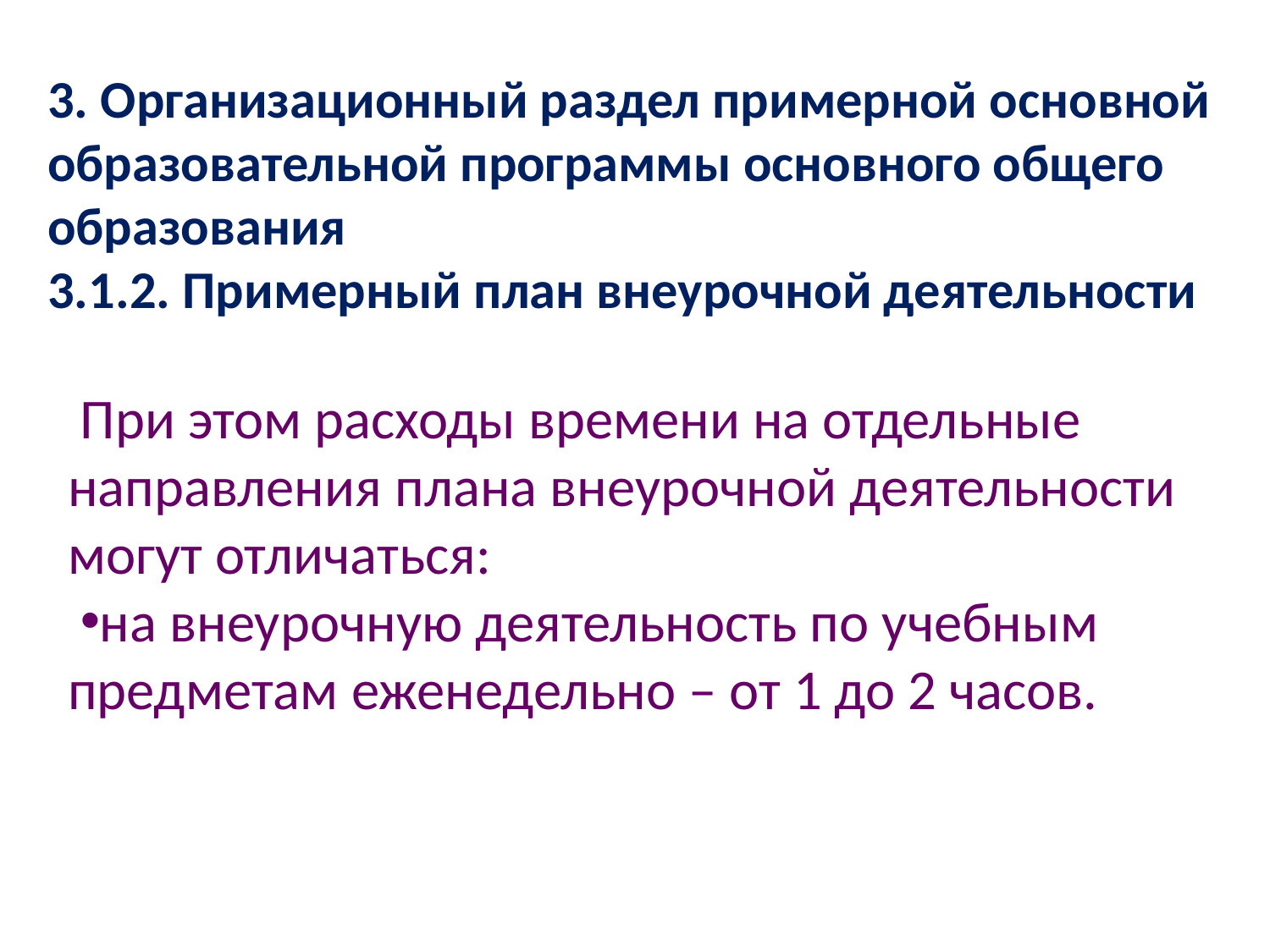

# 3. Организационный раздел примерной основной образовательной программы основного общего образования 3.1.2. Примерный план внеурочной деятельности
При этом расходы времени на отдельные направления плана внеурочной деятельности могут отличаться:
на внеурочную деятельность по учебным предметам еженедельно – от 1 до 2 часов.